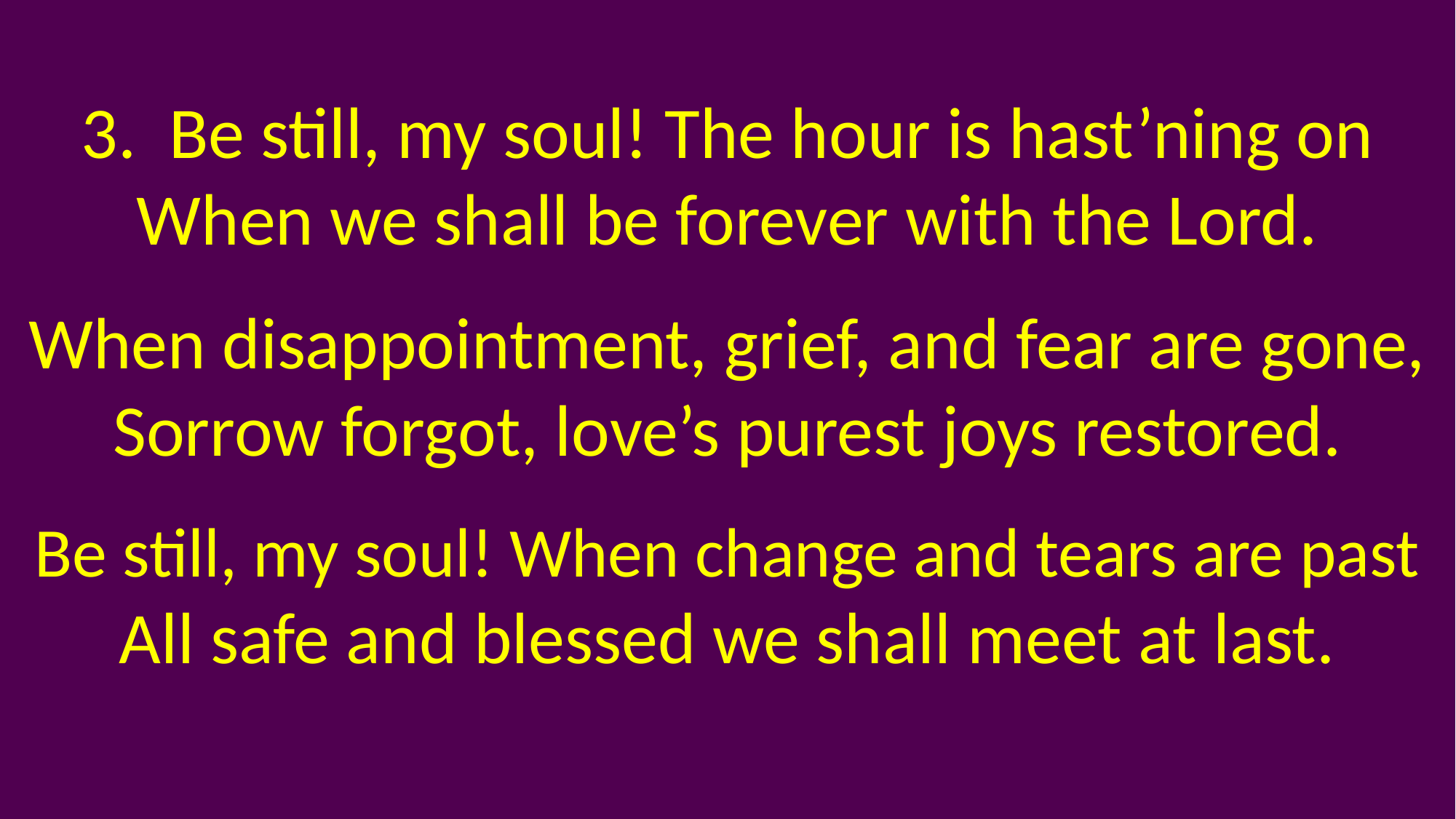

3.  Be still, my soul! The hour is hast’ning on
When we shall be forever with the Lord.
When disappointment, grief, and fear are gone,
Sorrow forgot, love’s purest joys restored.
Be still, my soul! When change and tears are past
All safe and blessed we shall meet at last.